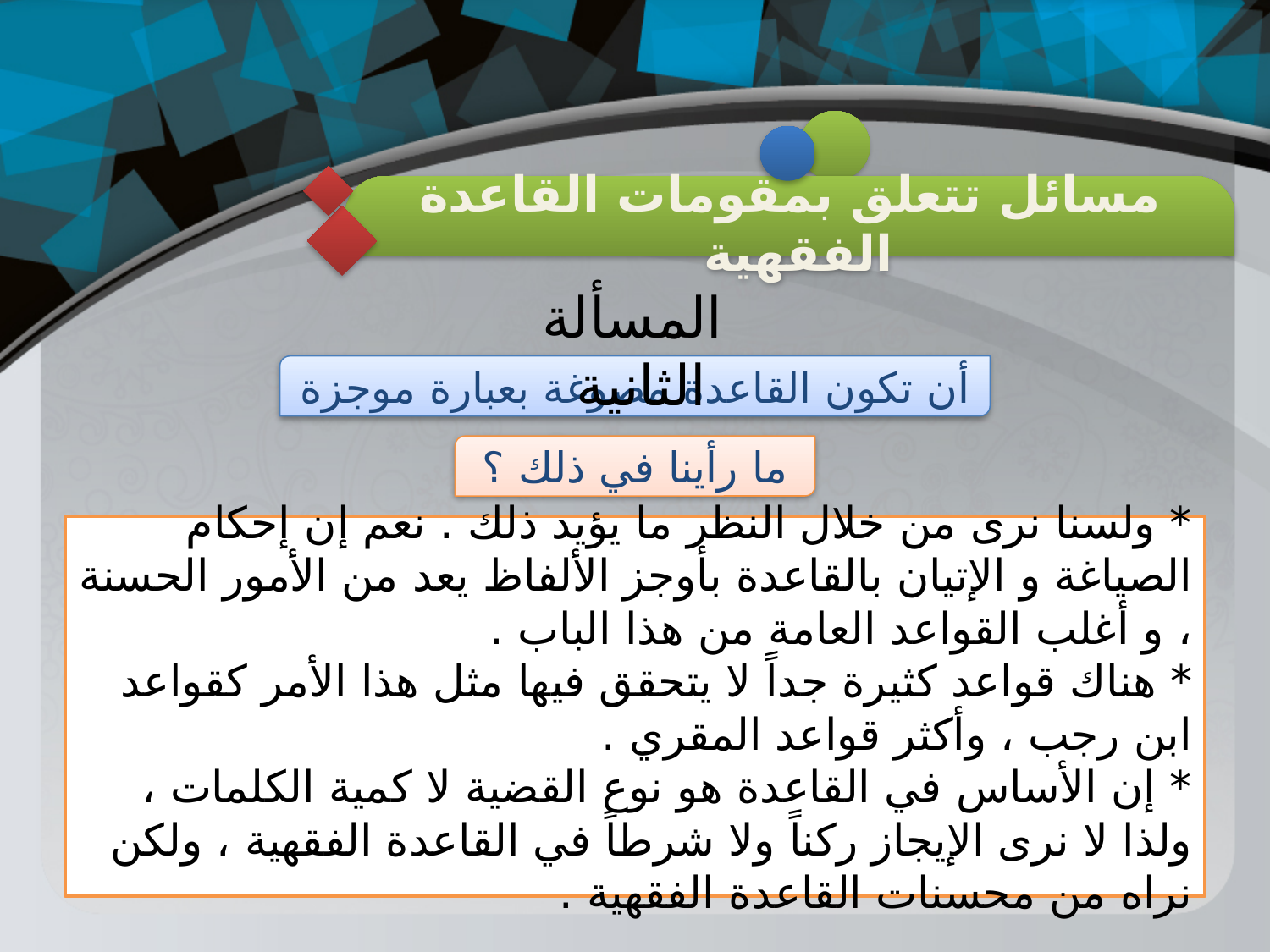

مسائل تتعلق بمقومات القاعدة الفقهية

المسألة الثانية
أن تكون القاعدة مصوغة بعبارة موجزة
ما رأينا في ذلك ؟
* ولسنا نرى من خلال النظر ما يؤيد ذلك . نعم إن إحكام الصياغة و الإتيان بالقاعدة بأوجز الألفاظ يعد من الأمور الحسنة ، و أغلب القواعد العامة من هذا الباب .
* هناك قواعد كثيرة جداً لا يتحقق فيها مثل هذا الأمر كقواعد ابن رجب ، وأكثر قواعد المقري .
* إن الأساس في القاعدة هو نوع القضية لا كمية الكلمات ، ولذا لا نرى الإيجاز ركناً ولا شرطاً في القاعدة الفقهية ، ولكن نراه من محسنات القاعدة الفقهية .